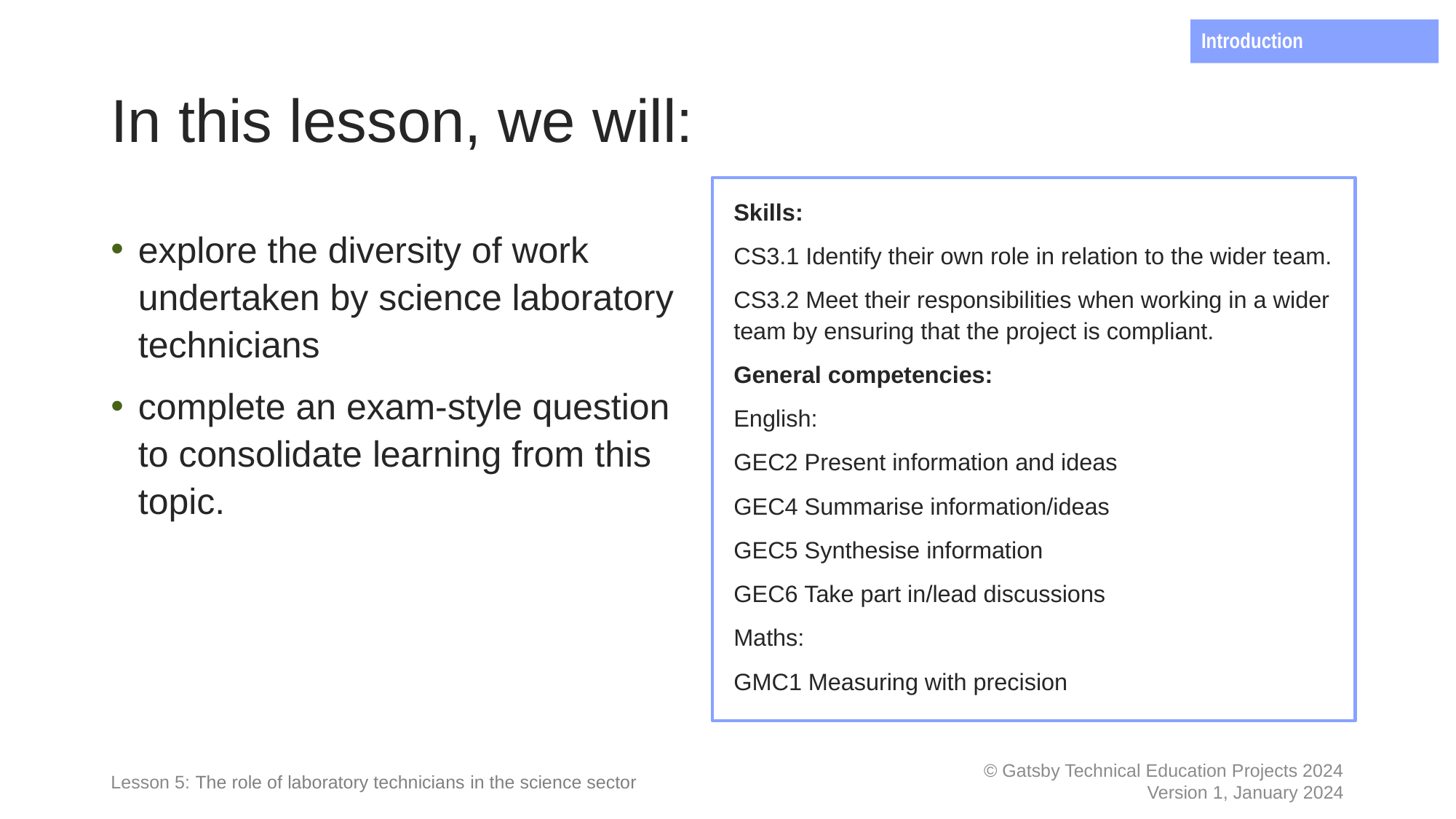

Introduction
# In this lesson, we will:
Skills:
CS3.1 Identify their own role in relation to the wider team.
CS3.2 Meet their responsibilities when working in a wider team by ensuring that the project is compliant.
General competencies:
English:
GEC2 Present information and ideas
GEC4 Summarise information/ideas
GEC5 Synthesise information
GEC6 Take part in/lead discussions
Maths:
GMC1 Measuring with precision
explore the diversity of work undertaken by science laboratory technicians
complete an exam-style question to consolidate learning from this topic.
Lesson 5: The role of laboratory technicians in the science sector